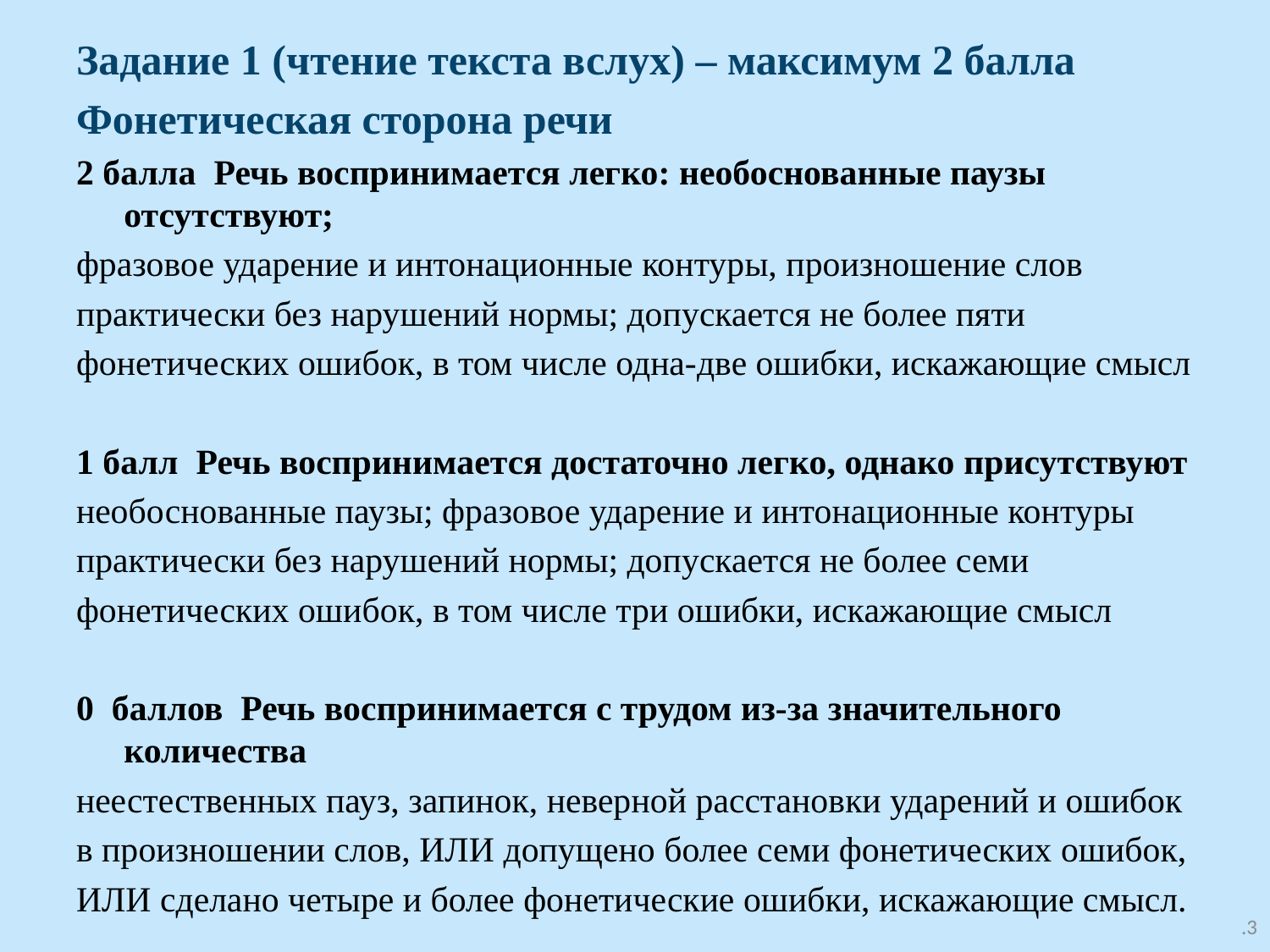

#
Задание 1 (чтение текста вслух) – максимум 2 баллa
Фонетическая сторона речи
2 балла  Речь воспринимается легко: необоснованные паузы отсутствуют;
фразовое ударение и интонационные контуры, произношение слов
практически без нарушений нормы; допускается не более пяти
фонетических ошибок, в том числе одна-две ошибки, искажающие смысл

1 балл  Речь воспринимается достаточно легко, однако присутствуют
необоснованные паузы; фразовое ударение и интонационные контуры
практически без нарушений нормы; допускается не более семи
фонетических ошибок, в том числе три ошибки, искажающие смысл

0  баллов  Речь воспринимается с трудом из-за значительного количества
неестественных пауз, запинок, неверной расстановки ударений и ошибок
в произношении слов, ИЛИ допущено более семи фонетических ошибок,
ИЛИ сделано четыре и более фонетические ошибки, искажающие смысл.
.3